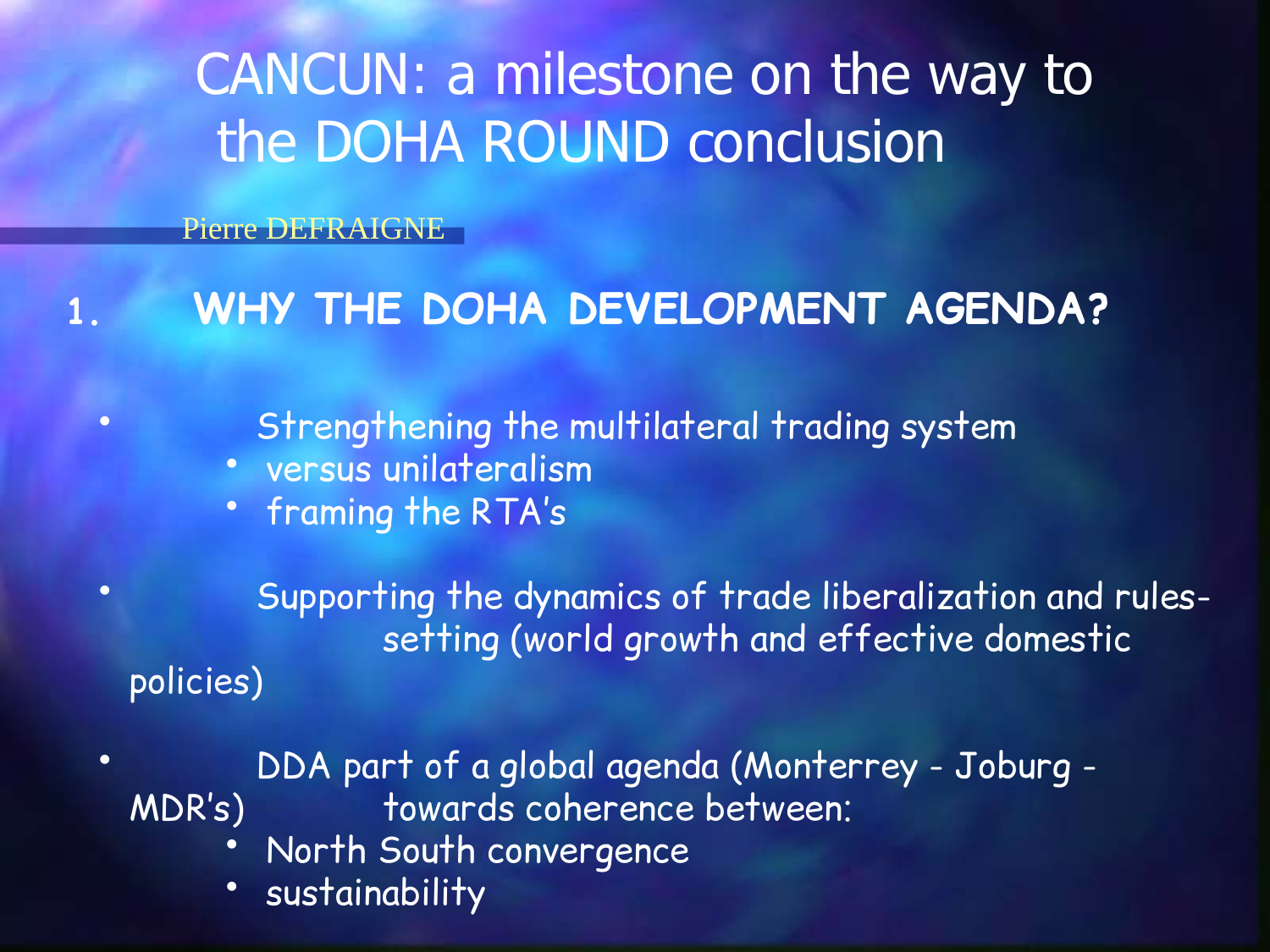

# CANCUN: a milestone on the way to the DOHA ROUND conclusion
Pierre DEFRAIGNE
1.	WHY THE DOHA DEVELOPMENT AGENDA?

	Strengthening the multilateral trading system
 versus unilateralism
 framing the RTA’s

 	Supporting the dynamics of trade liberalization and rules-		setting (world growth and effective domestic policies)

 	DDA part of a global agenda (Monterrey - Joburg - MDR’s) 		towards coherence between:
 North South convergence
 sustainability